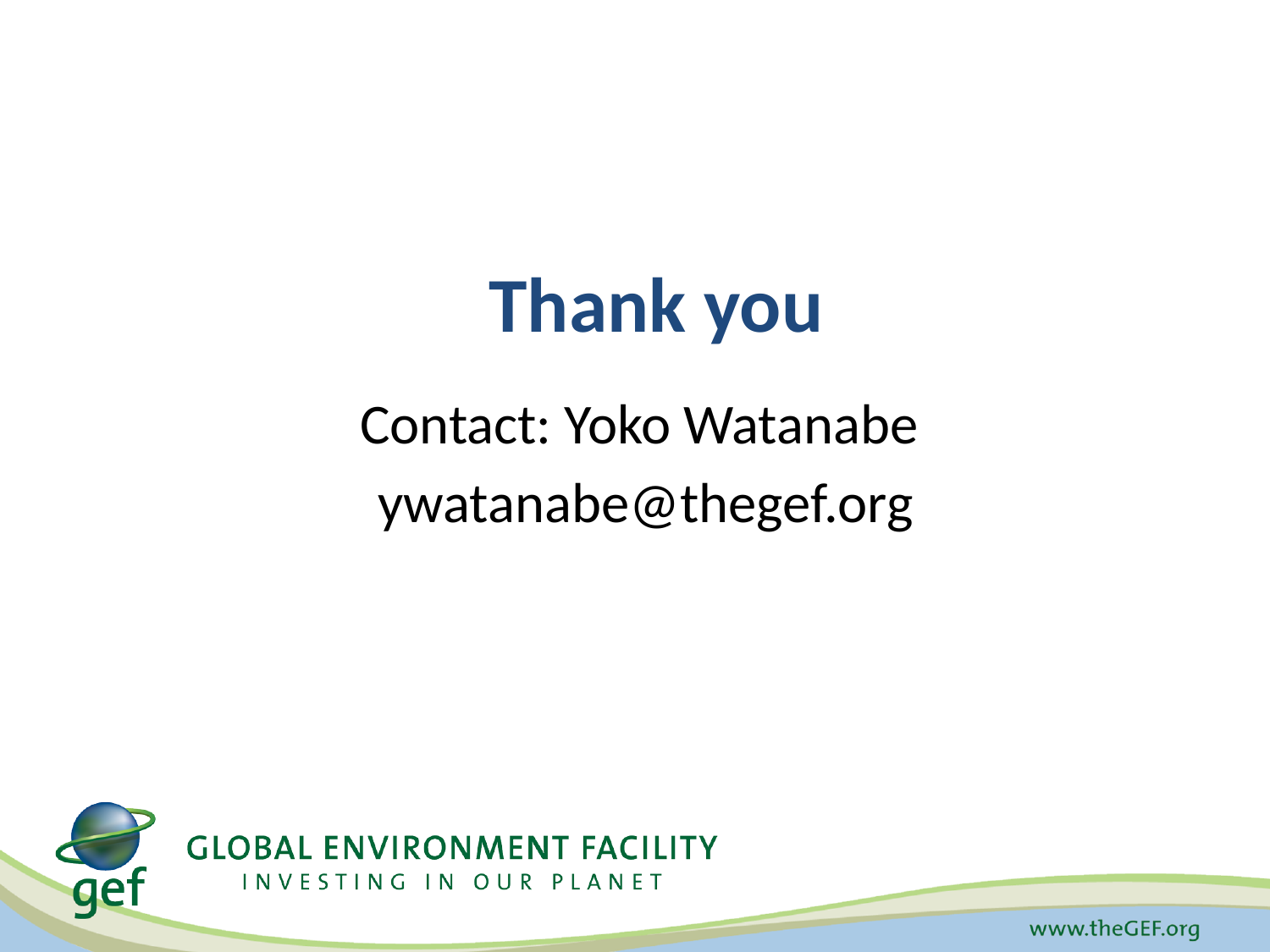

# Thank you
Contact: Yoko Watanabe
ywatanabe@thegef.org